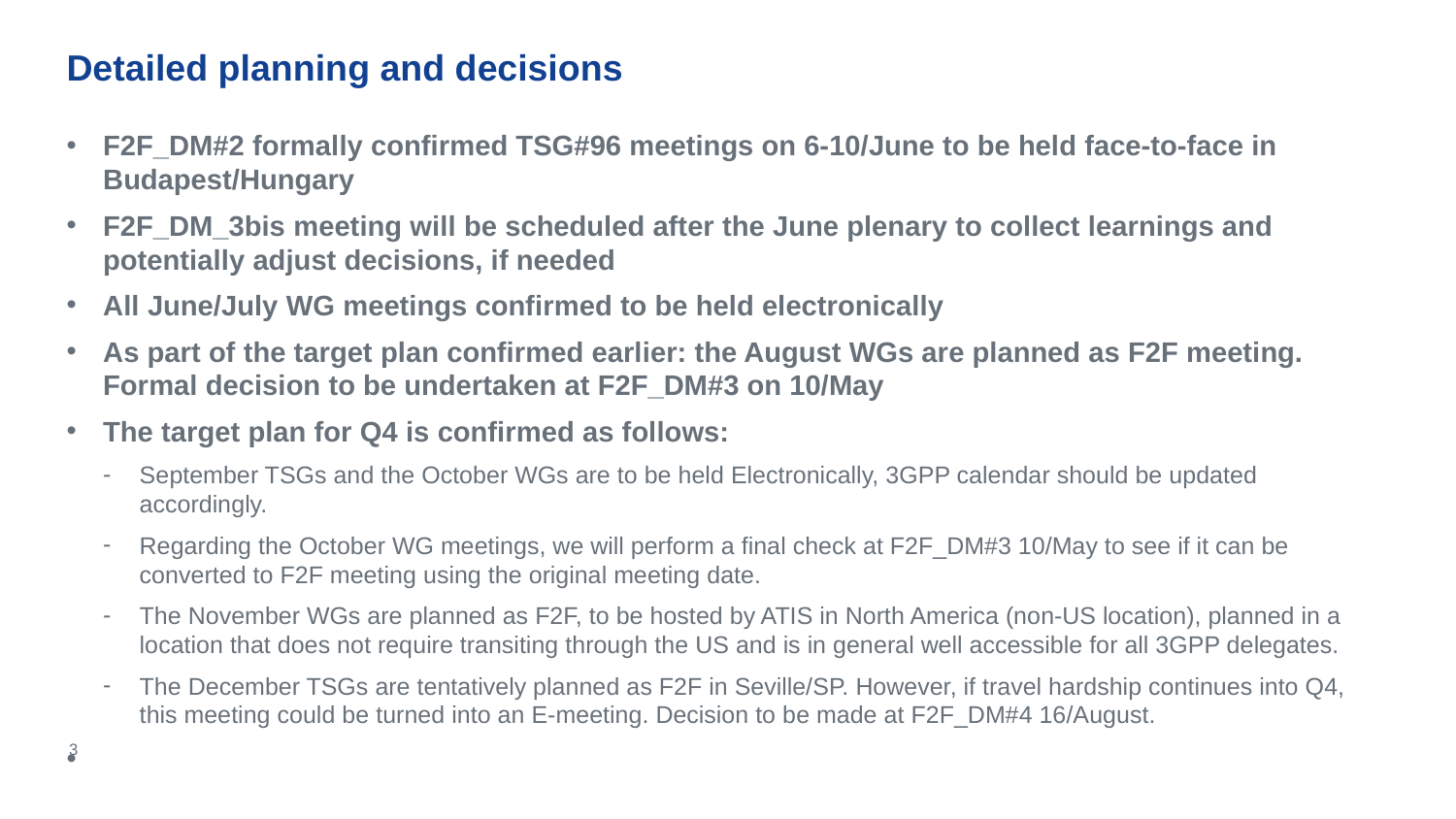

# Detailed planning and decisions
F2F_DM#2 formally confirmed TSG#96 meetings on 6-10/June to be held face-to-face in Budapest/Hungary
F2F_DM_3bis meeting will be scheduled after the June plenary to collect learnings and potentially adjust decisions, if needed
All June/July WG meetings confirmed to be held electronically
As part of the target plan confirmed earlier: the August WGs are planned as F2F meeting. Formal decision to be undertaken at F2F_DM#3 on 10/May
The target plan for Q4 is confirmed as follows:
September TSGs and the October WGs are to be held Electronically, 3GPP calendar should be updated accordingly.
Regarding the October WG meetings, we will perform a final check at F2F_DM#3 10/May to see if it can be converted to F2F meeting using the original meeting date.
The November WGs are planned as F2F, to be hosted by ATIS in North America (non-US location), planned in a location that does not require transiting through the US and is in general well accessible for all 3GPP delegates.
The December TSGs are tentatively planned as F2F in Seville/SP. However, if travel hardship continues into Q4, this meeting could be turned into an E-meeting. Decision to be made at F2F_DM#4 16/August.